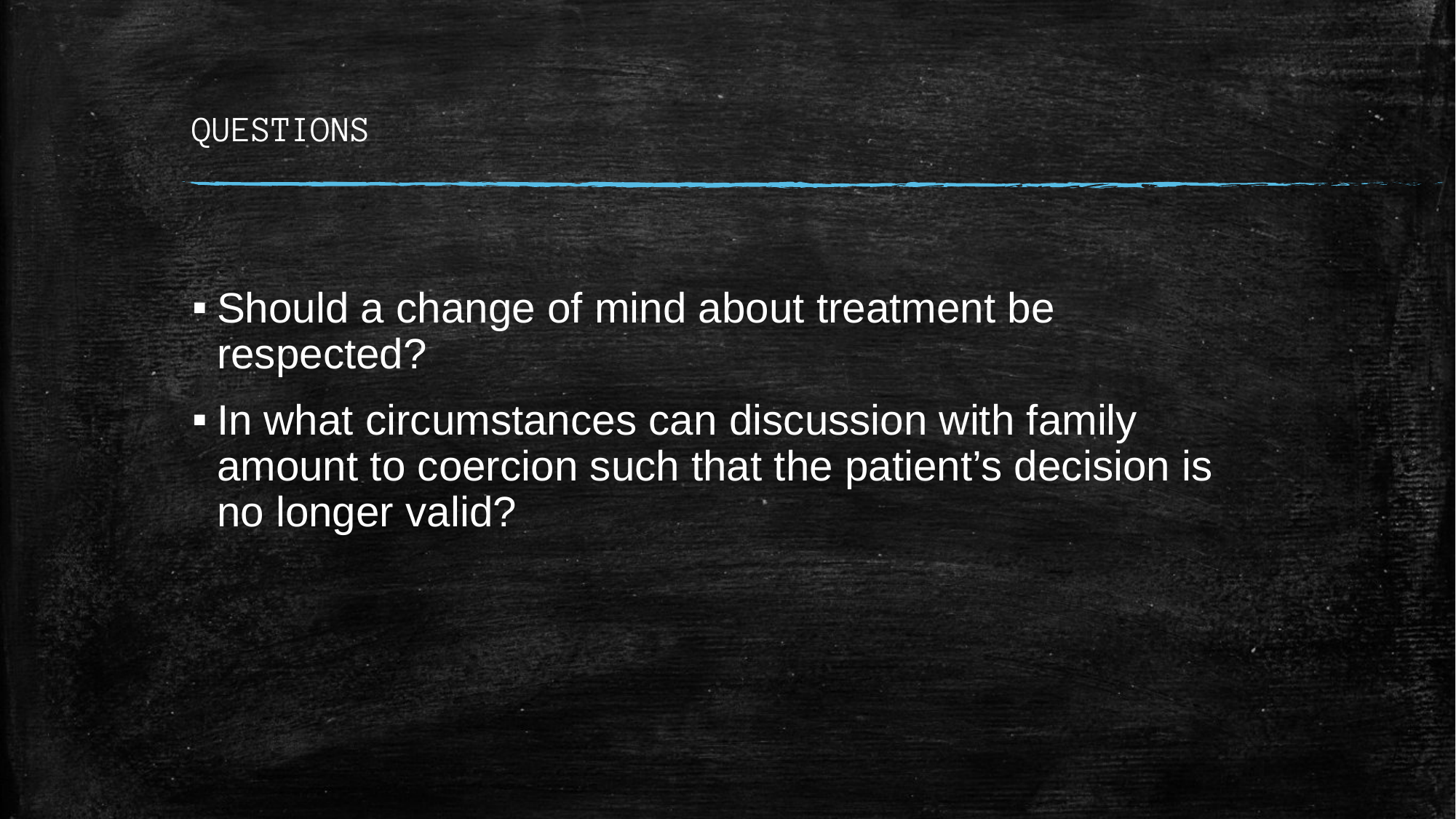

# QUESTIONS

Should a change of mind about treatment be respected?
In what circumstances can discussion with family amount to coercion such that the patient’s decision is no longer valid?